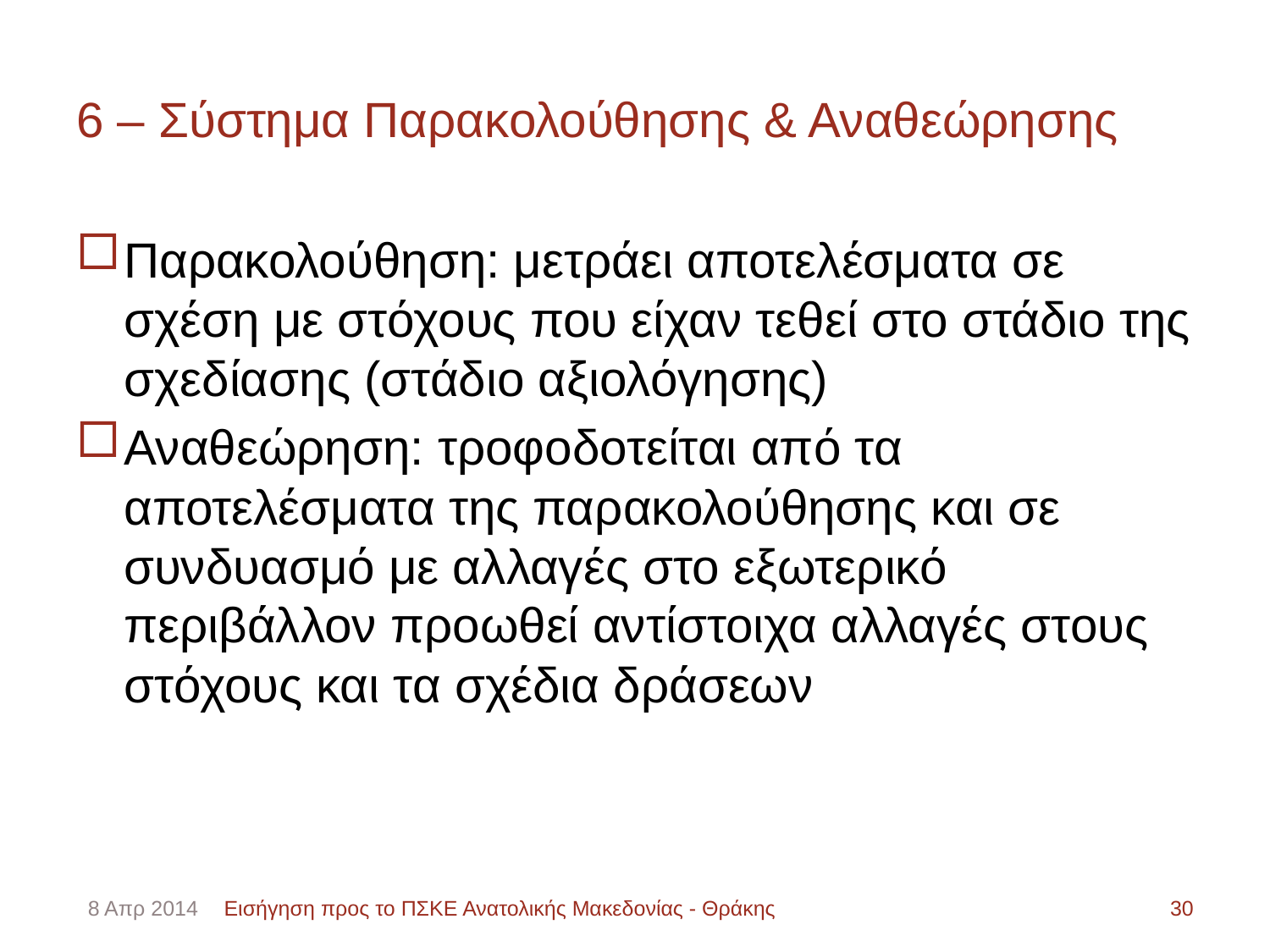

# 6 – Σύστημα Παρακολούθησης & Αναθεώρησης
Παρακολούθηση: μετράει αποτελέσματα σε σχέση με στόχους που είχαν τεθεί στο στάδιο της σχεδίασης (στάδιο αξιολόγησης)
Αναθεώρηση: τροφοδοτείται από τα αποτελέσματα της παρακολούθησης και σε συνδυασμό με αλλαγές στο εξωτερικό περιβάλλον προωθεί αντίστοιχα αλλαγές στους στόχους και τα σχέδια δράσεων
8 Απρ 2014
Εισήγηση προς το ΠΣΚΕ Ανατολικής Μακεδονίας - Θράκης
30